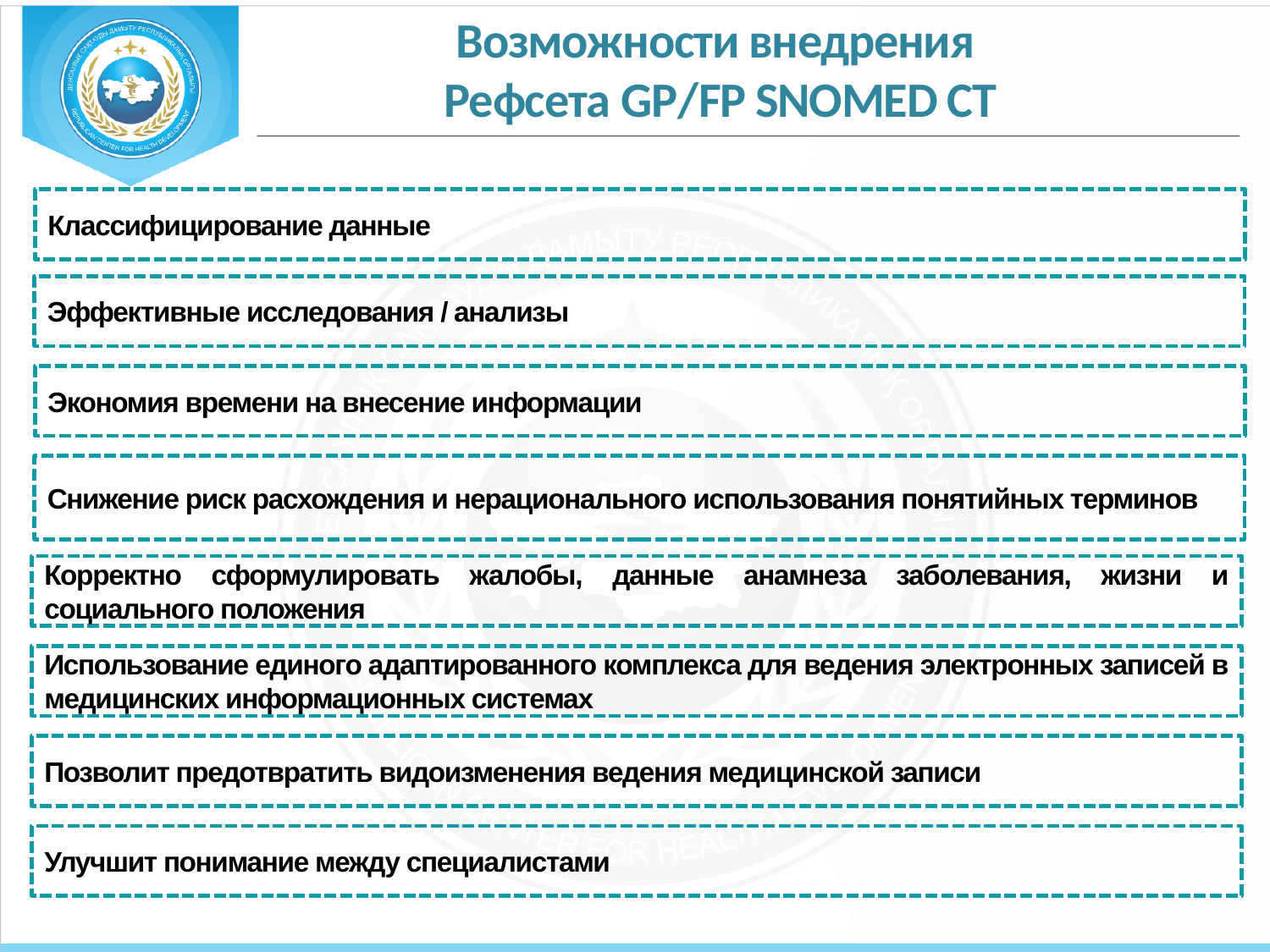

# Возможности внедрения Рефсета GP/FP SNOMED CT
Классифицирование данные
Эффективные исследования / анализы
Экономия времени на внесение информации
Снижение риск расхождения и нерационального использования понятийных терминов
Корректно сформулировать жалобы, данные анамнеза заболевания, жизни и социального положения
Использование единого адаптированного комплекса для ведения электронных записей в медицинских информационных системах
Позволит предотвратить видоизменения ведения медицинской записи
Улучшит понимание между специалистами